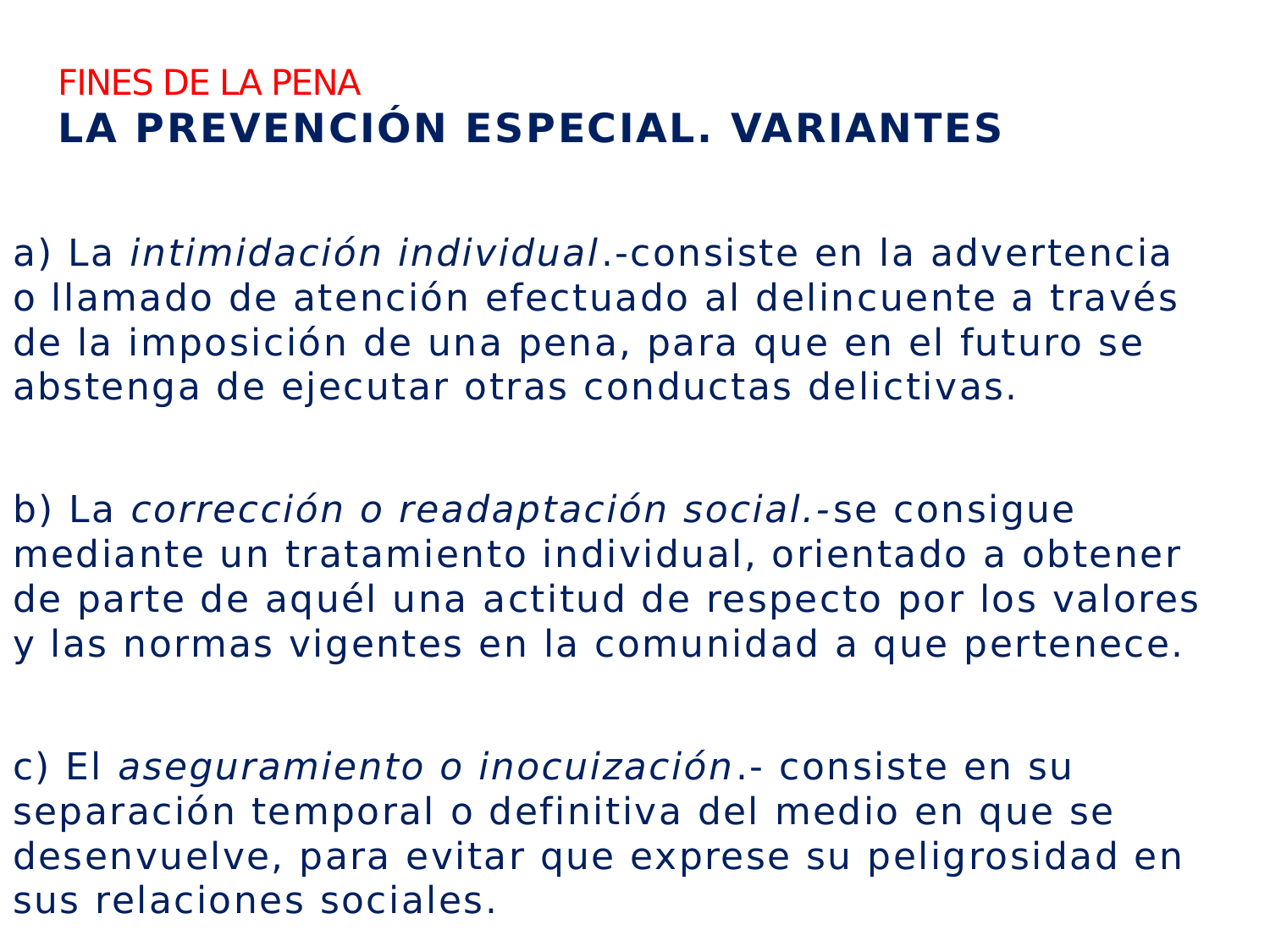

# FINES DE LA pena
LA PREVENCIÓN ESPECIAL. VARIANTES

a) La intimidación individual.-consiste en la advertencia o llamado de atención efectuado al delincuente a través de la imposición de una pena, para que en el futuro se abstenga de ejecutar otras conductas delictivas.

b) La corrección o readaptación social.-se consigue mediante un tratamiento individual, orientado a obtener de parte de aquél una actitud de respecto por los valores y las normas vigentes en la comunidad a que pertenece.

c) El aseguramiento o inocuización.- consiste en su separación temporal o definitiva del medio en que se desenvuelve, para evitar que exprese su peligrosidad en sus relaciones sociales.

26
Sebastian Valenzuela A. /El Salvador /Marzo 2013